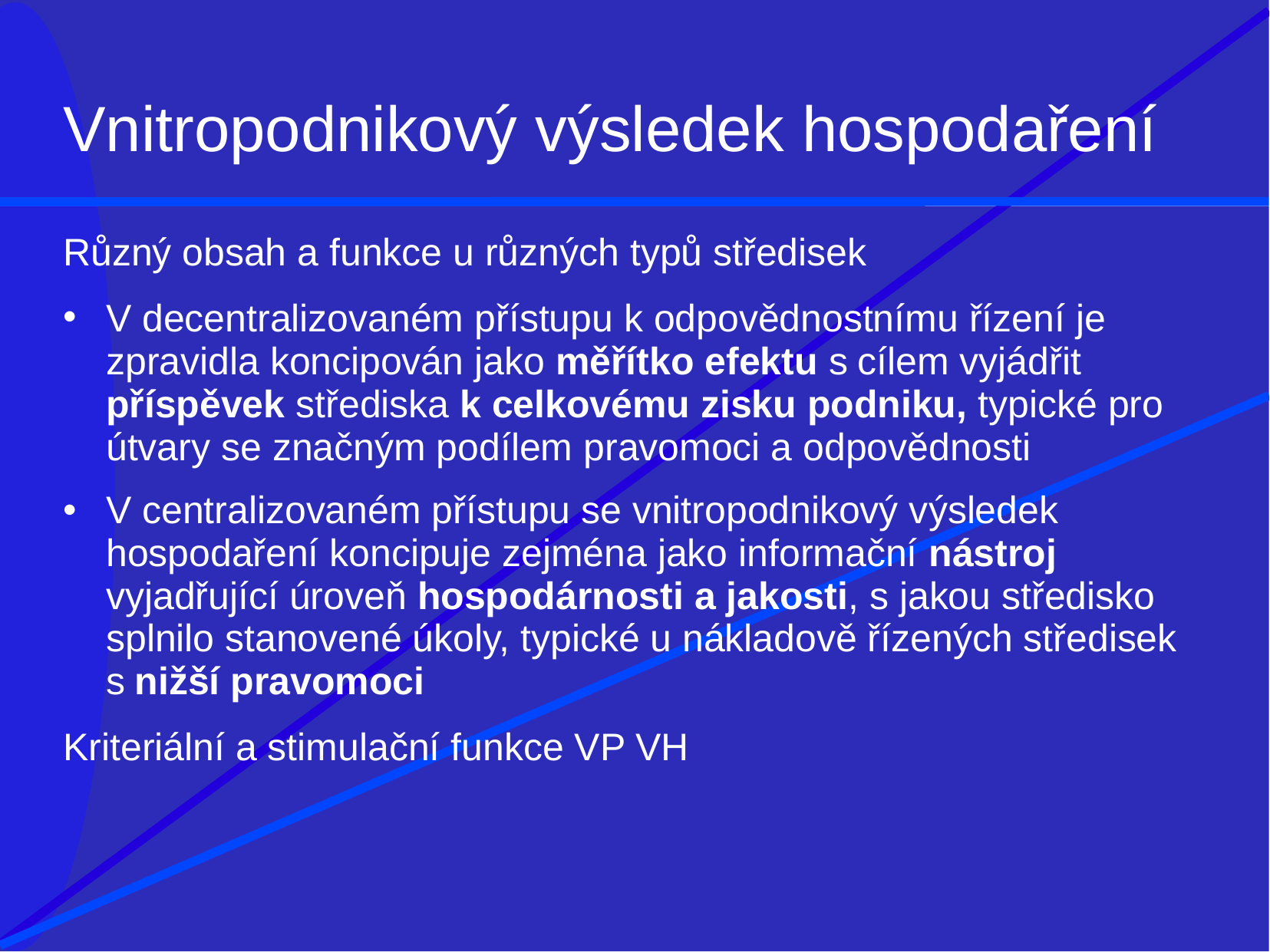

# Vnitropodnikový výsledek hospodaření
Různý obsah a funkce u různých typů středisek
V decentralizovaném přístupu k odpovědnostnímu řízení je zpravidla koncipován jako měřítko efektu s cílem vyjádřit příspěvek střediska k celkovému zisku podniku, typické pro útvary se značným podílem pravomoci a odpovědnosti
V centralizovaném přístupu se vnitropodnikový výsledek hospodaření koncipuje zejména jako informační nástroj vyjadřující úroveň hospodárnosti a jakosti, s jakou středisko splnilo stanovené úkoly, typické u nákladově řízených středisek s nižší pravomoci
Kriteriální a stimulační funkce VP VH